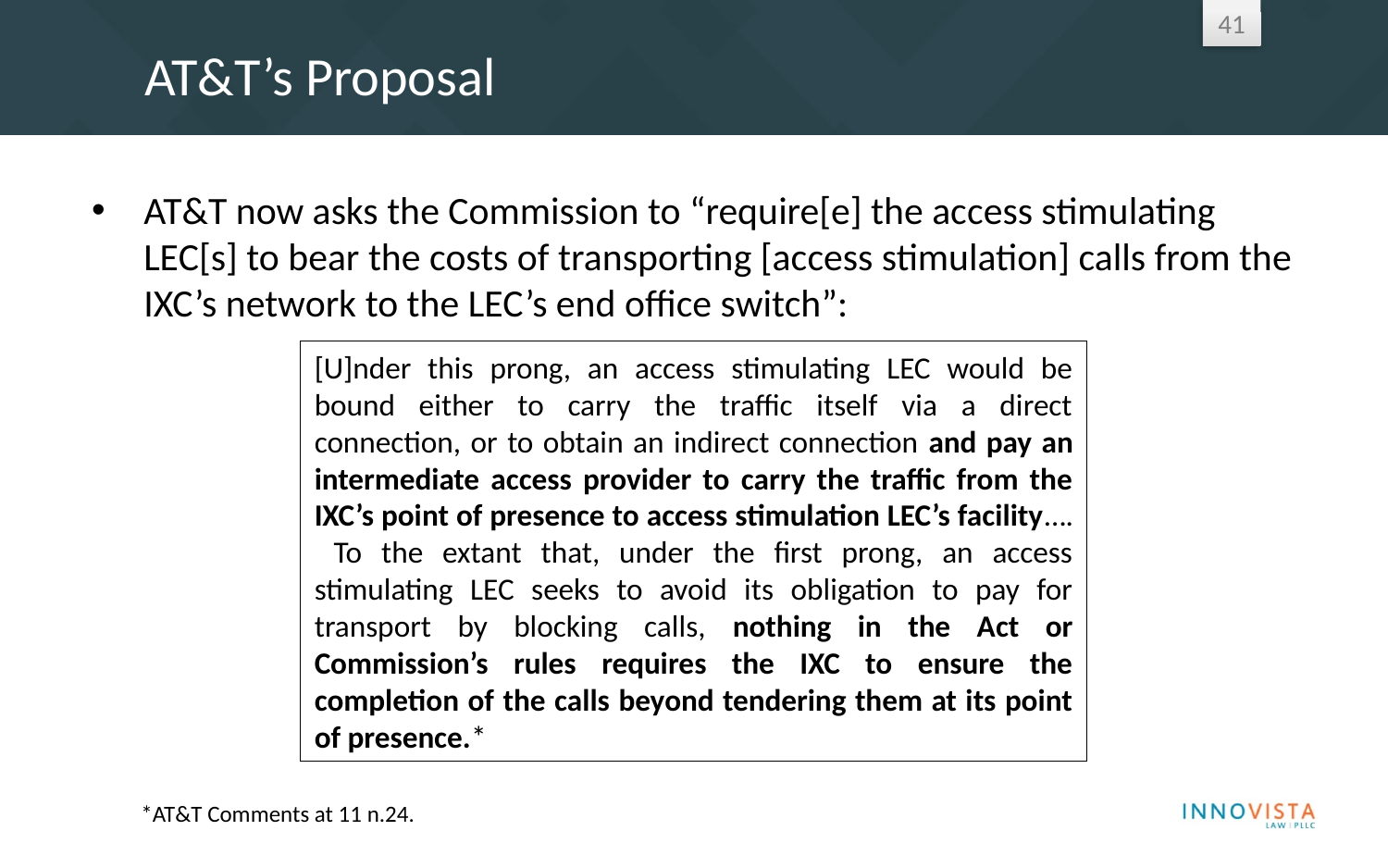

# AT&T’s Proposal
AT&T now asks the Commission to “require[e] the access stimulating LEC[s] to bear the costs of transporting [access stimulation] calls from the IXC’s network to the LEC’s end office switch”:

[U]nder this prong, an access stimulating LEC would be bound either to carry the traffic itself via a direct connection, or to obtain an indirect connection and pay an intermediate access provider to carry the traffic from the IXC’s point of presence to access stimulation LEC’s facility….  To the extant that, under the first prong, an access stimulating LEC seeks to avoid its obligation to pay for transport by blocking calls, nothing in the Act or Commission’s rules requires the IXC to ensure the completion of the calls beyond tendering them at its point of presence.*
*AT&T Comments at 11 n.24.